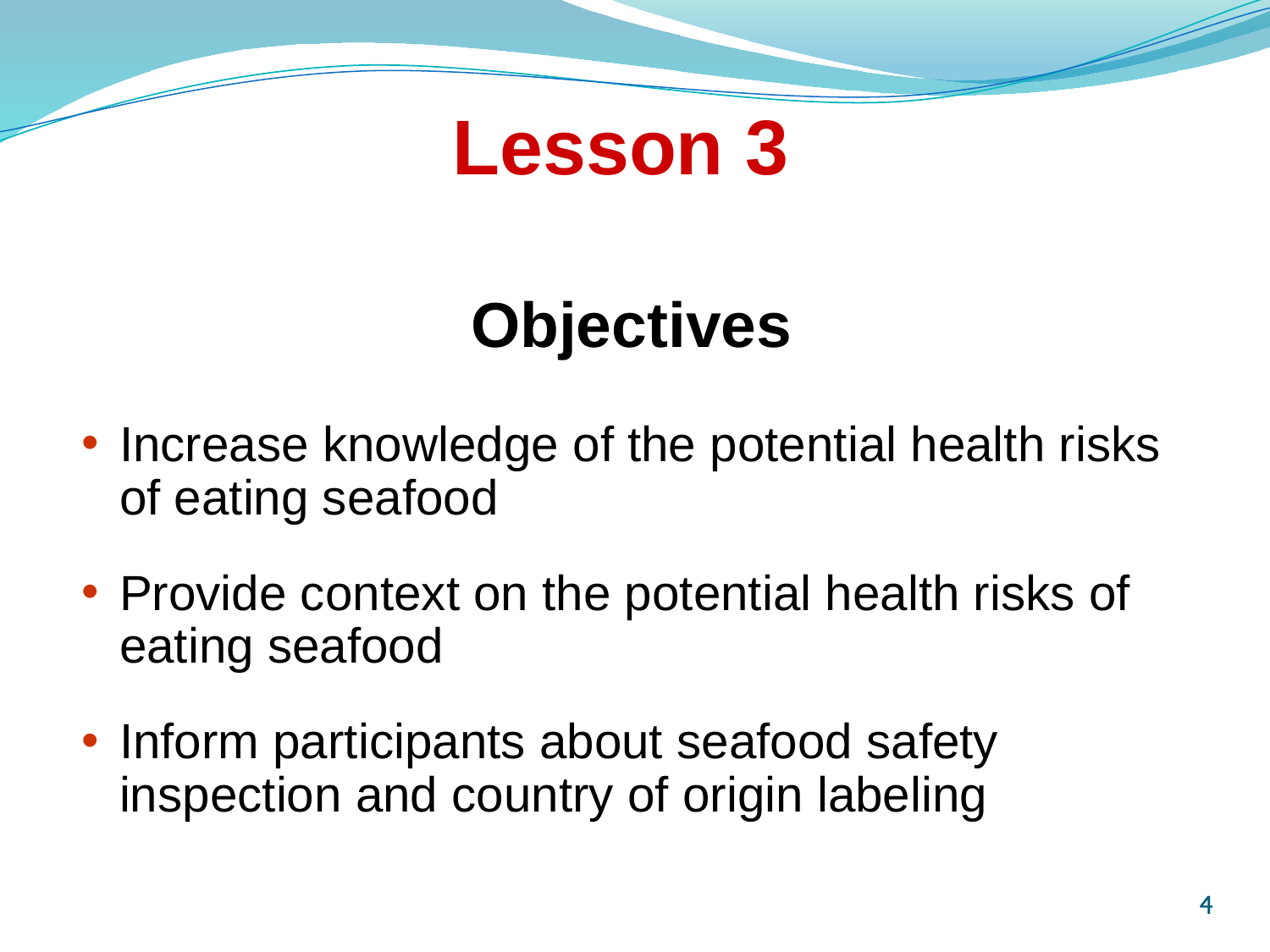

# Lesson 3 Objectives
Increase knowledge of the potential health risks of eating seafood
Provide context on the potential health risks of eating seafood
Inform participants about seafood safety inspection and country of origin labeling

4